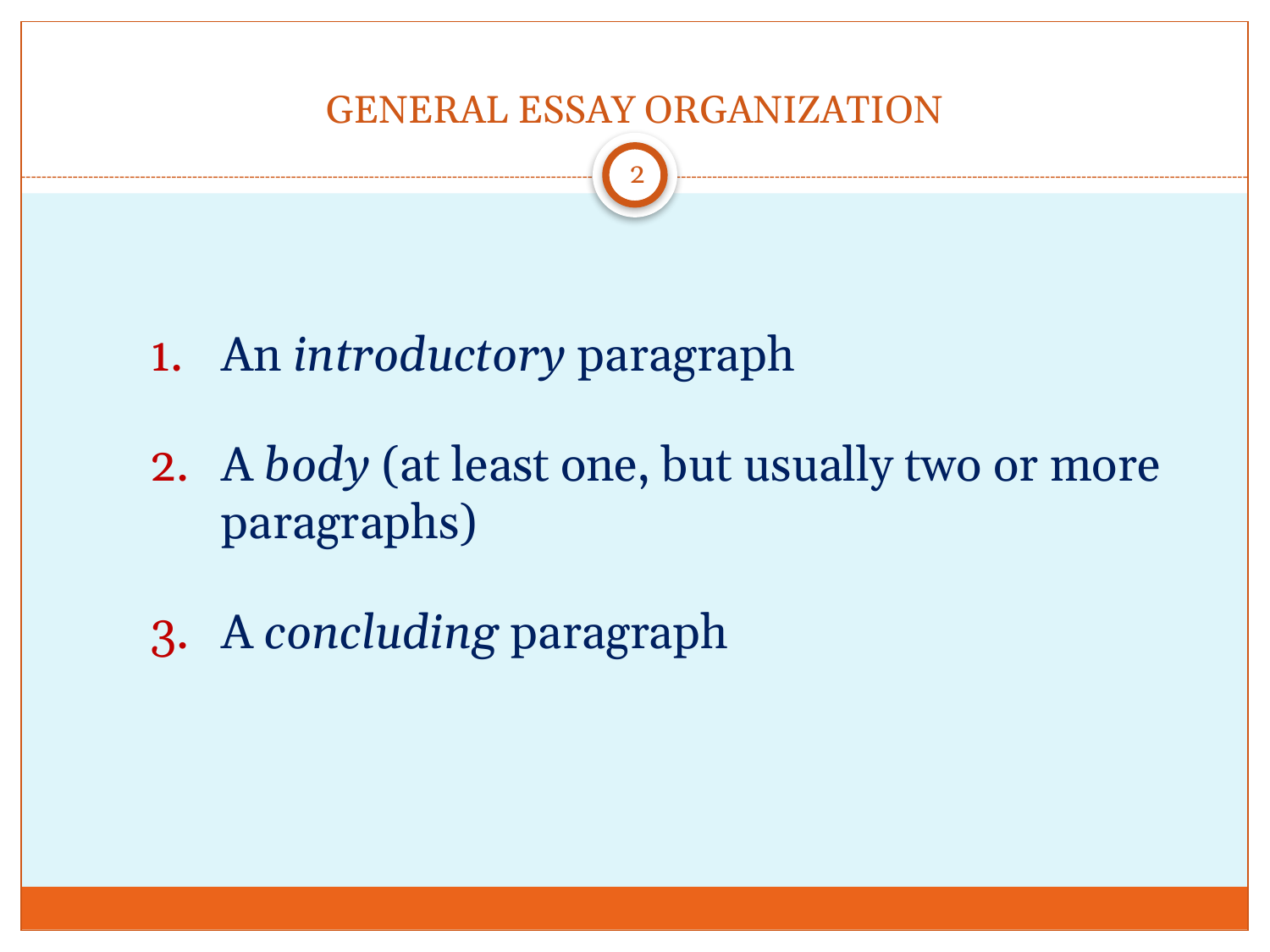

# GENERAL ESSAY ORGANIZATION
2
An introductory paragraph
A body (at least one, but usually two or more paragraphs)
A concluding paragraph